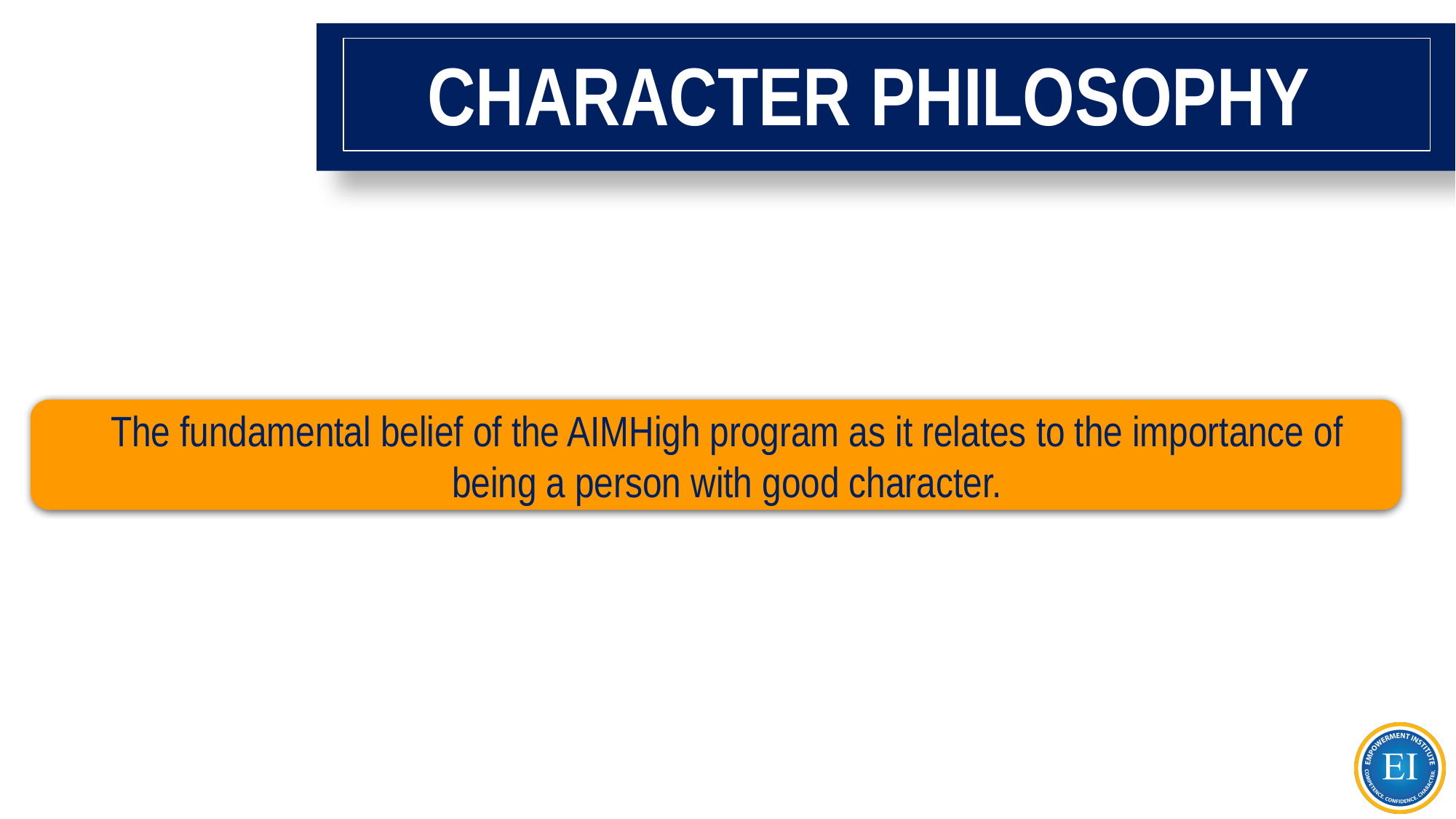

# CHARACTER PHILOSOPHY

The fundamental belief of the AIMHigh program as it relates to the importance of being a person with good character.